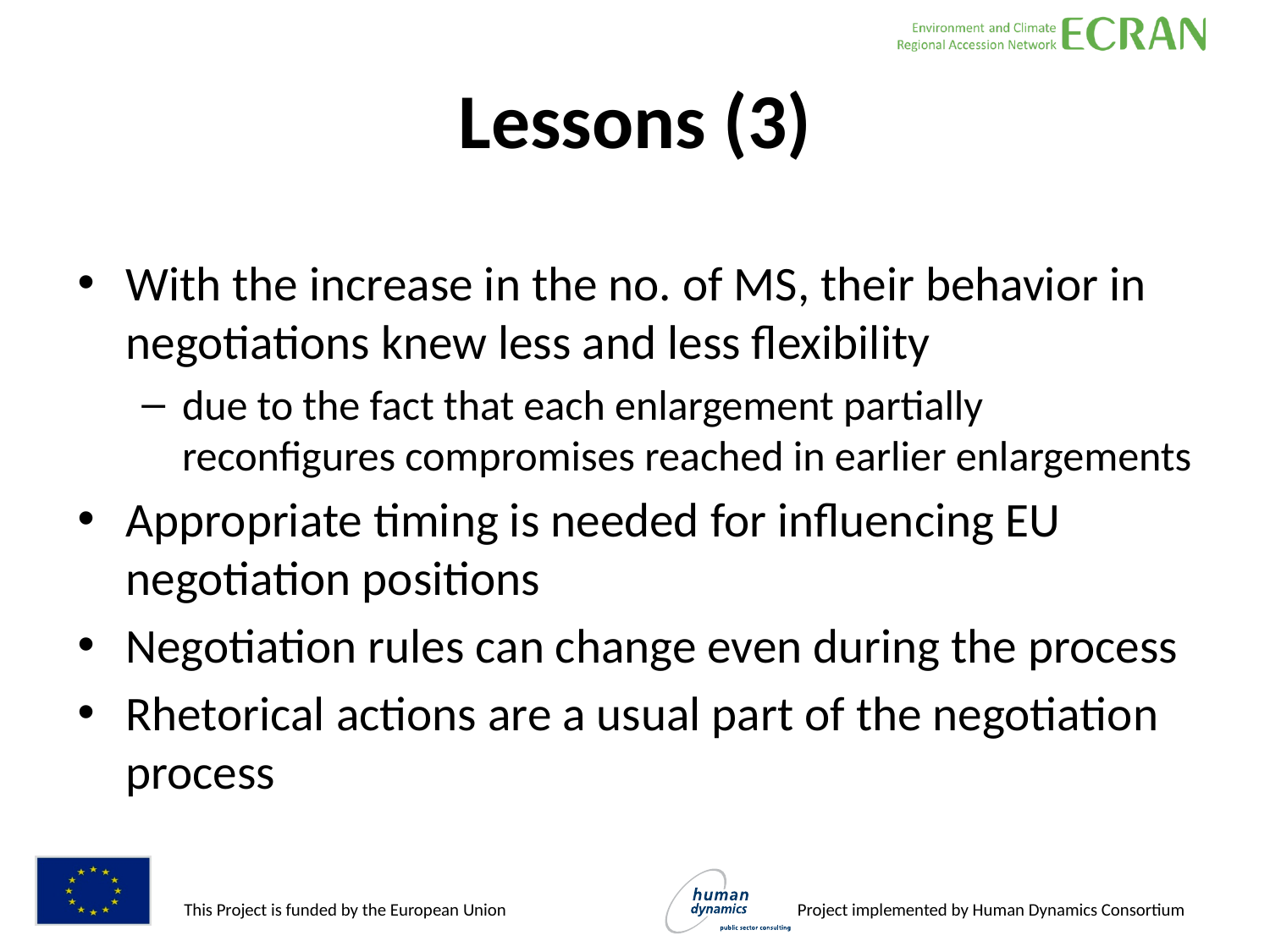

# Lessons (3)
With the increase in the no. of MS, their behavior in negotiations knew less and less flexibility
due to the fact that each enlargement partially reconfigures compromises reached in earlier enlargements
Appropriate timing is needed for influencing EU negotiation positions
Negotiation rules can change even during the process
Rhetorical actions are a usual part of the negotiation process